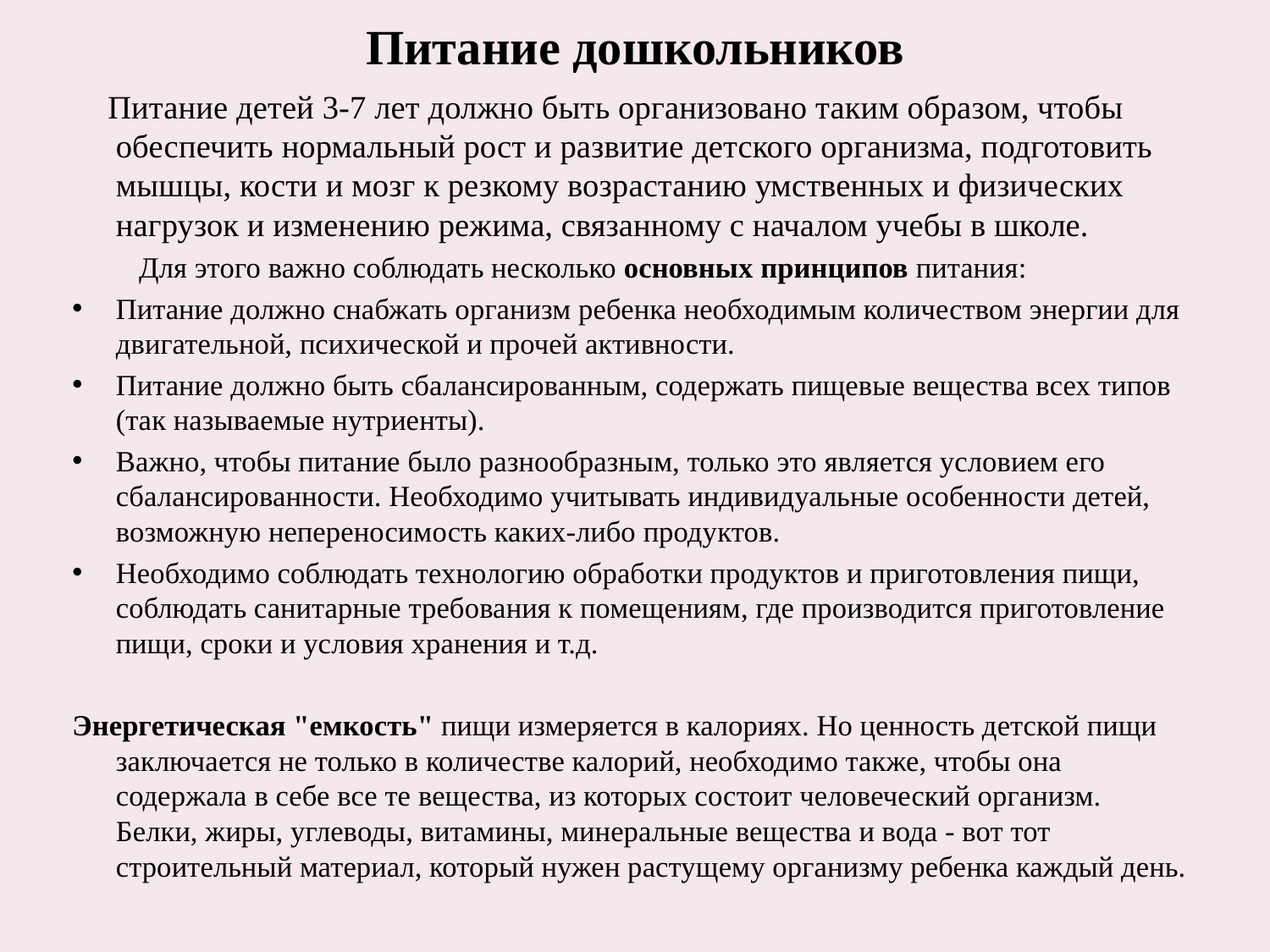

# Питание дошкольников
       Питание детей 3-7 лет должно быть организовано таким образом, чтобы обеспечить нормальный рост и развитие детского организма, подготовить мышцы, кости и мозг к резкому возрастанию умственных и физических нагрузок и изменению режима, связанному с началом учебы в школе.
         Для этого важно соблюдать несколько основных принципов питания:
Питание должно снабжать организм ребенка необходимым количеством энергии для двигательной, психической и прочей активности.
Питание должно быть сбалансированным, содержать пищевые вещества всех типов (так называемые нутриенты).
Важно, чтобы питание было разнообразным, только это является условием его сбалансированности. Необходимо учитывать индивидуальные особенности детей, возможную непереносимость каких-либо продуктов.
Необходимо соблюдать технологию обработки продуктов и приготовления пищи, соблюдать санитарные требования к помещениям, где производится приготовление пищи, сроки и условия хранения и т.д.

Энергетическая "емкость" пищи измеряется в калориях. Но ценность детской пищи заключается не только в количестве калорий, необходимо также, чтобы она содержала в себе все те вещества, из которых состоит человеческий организм. Белки, жиры, углеводы, витамины, минеральные вещества и вода - вот тот строительный материал, который нужен растущему организму ребенка каждый день.